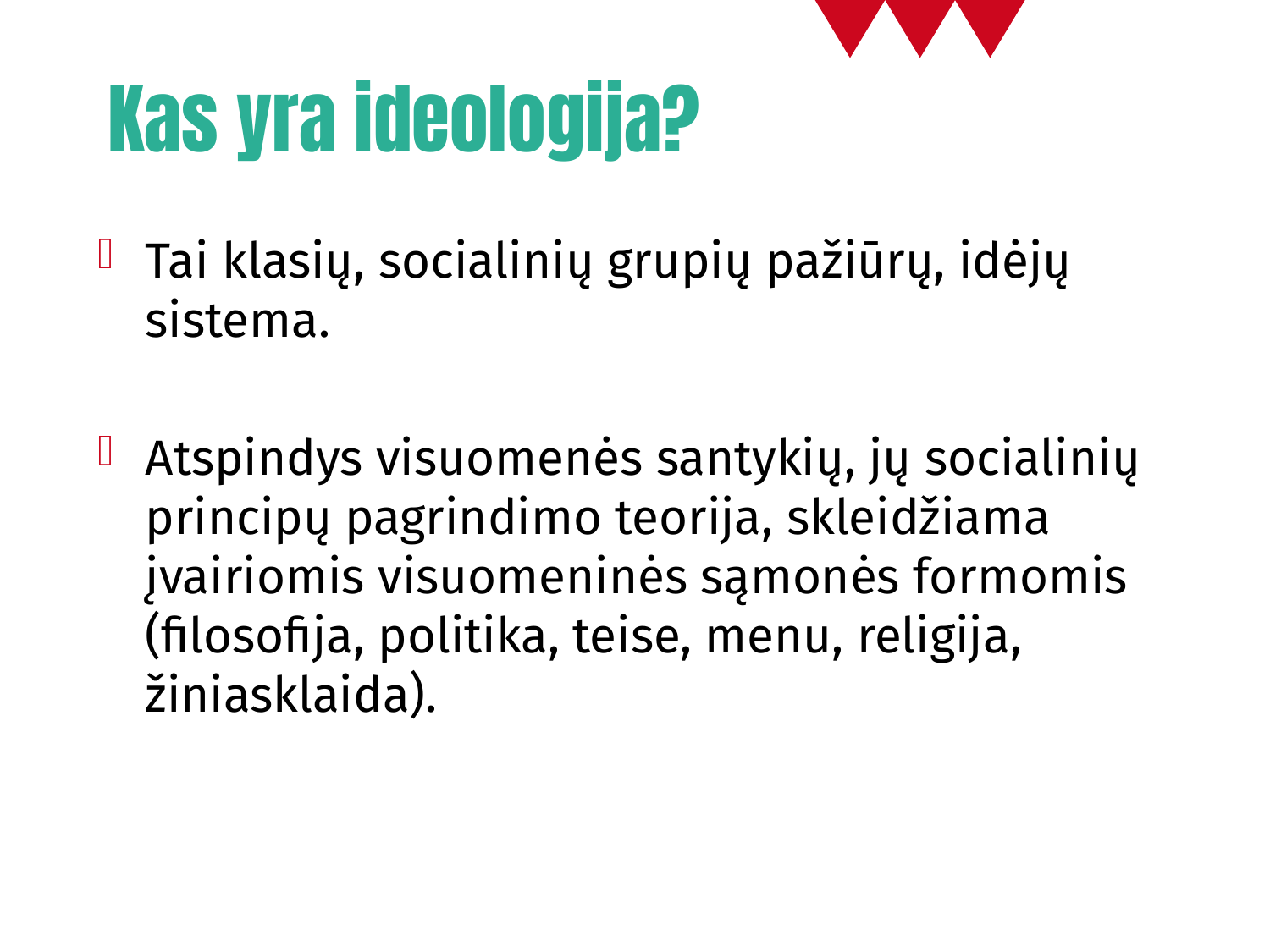

# Kas yra ideologija?
Tai klasių, socialinių grupių pažiūrų, idėjų sistema.

Atspindys visuomenės santykių, jų socialinių principų pagrindimo teorija, skleidžiama įvairiomis visuomeninės sąmonės formomis (filosofija, politika, teise, menu, religija, žiniasklaida).